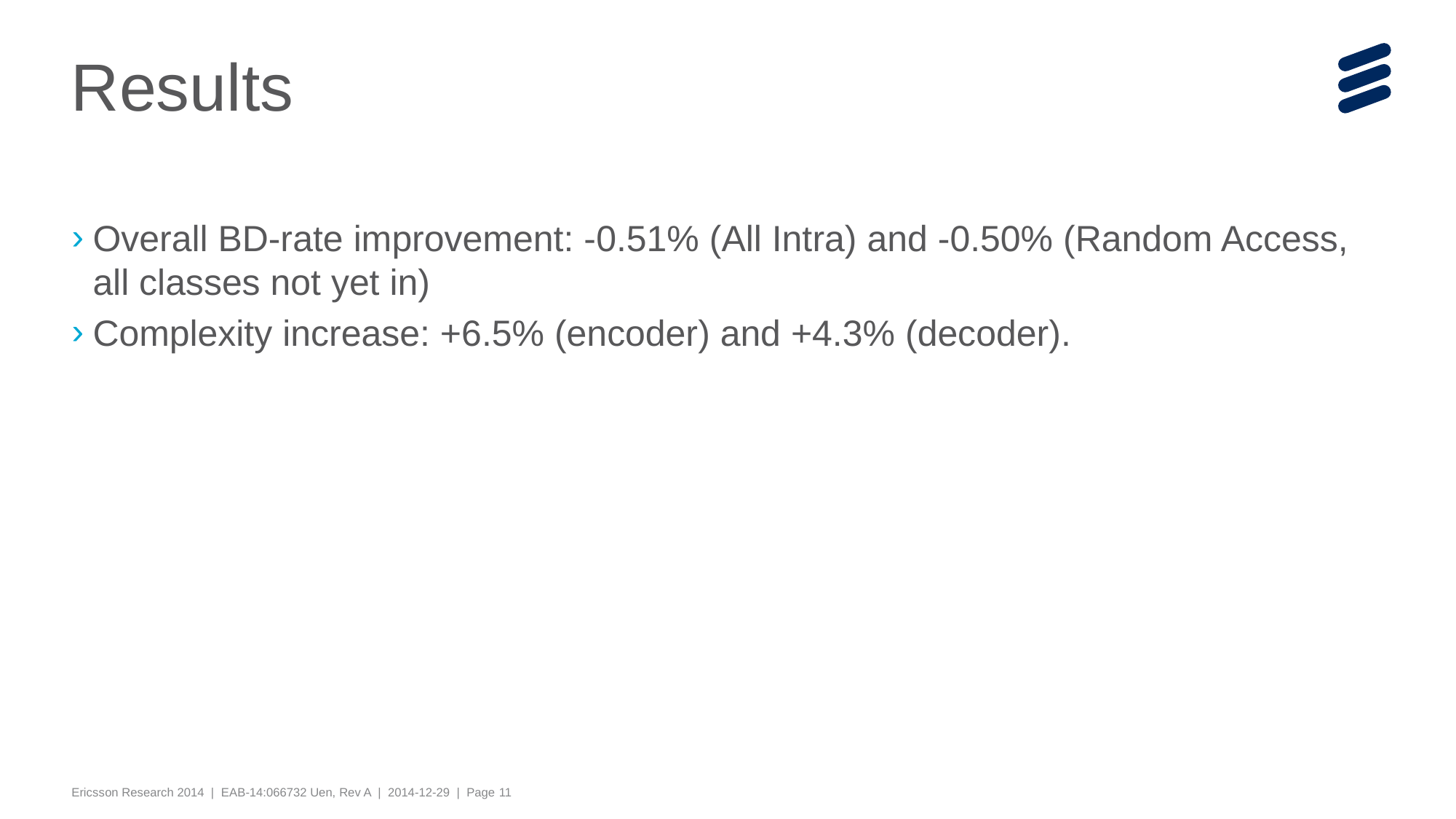

# Results
Overall BD-rate improvement: -0.51% (All Intra) and -0.50% (Random Access, all classes not yet in)
Complexity increase: +6.5% (encoder) and +4.3% (decoder).